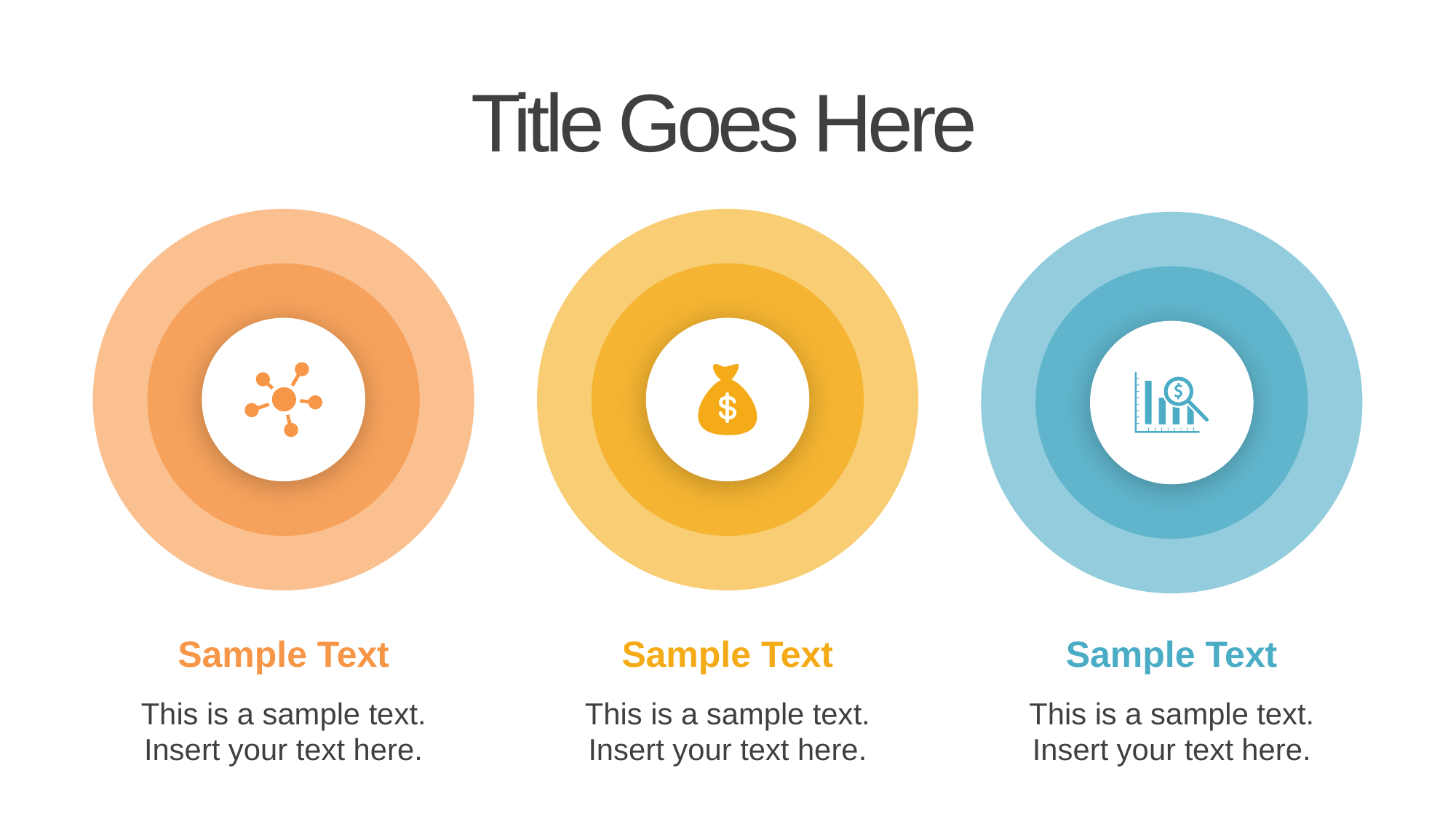

Title Goes Here

Sample Text
Sample Text
Sample Text
This is a sample text.
Insert your text here.
This is a sample text.
Insert your text here.
This is a sample text.
Insert your text here.